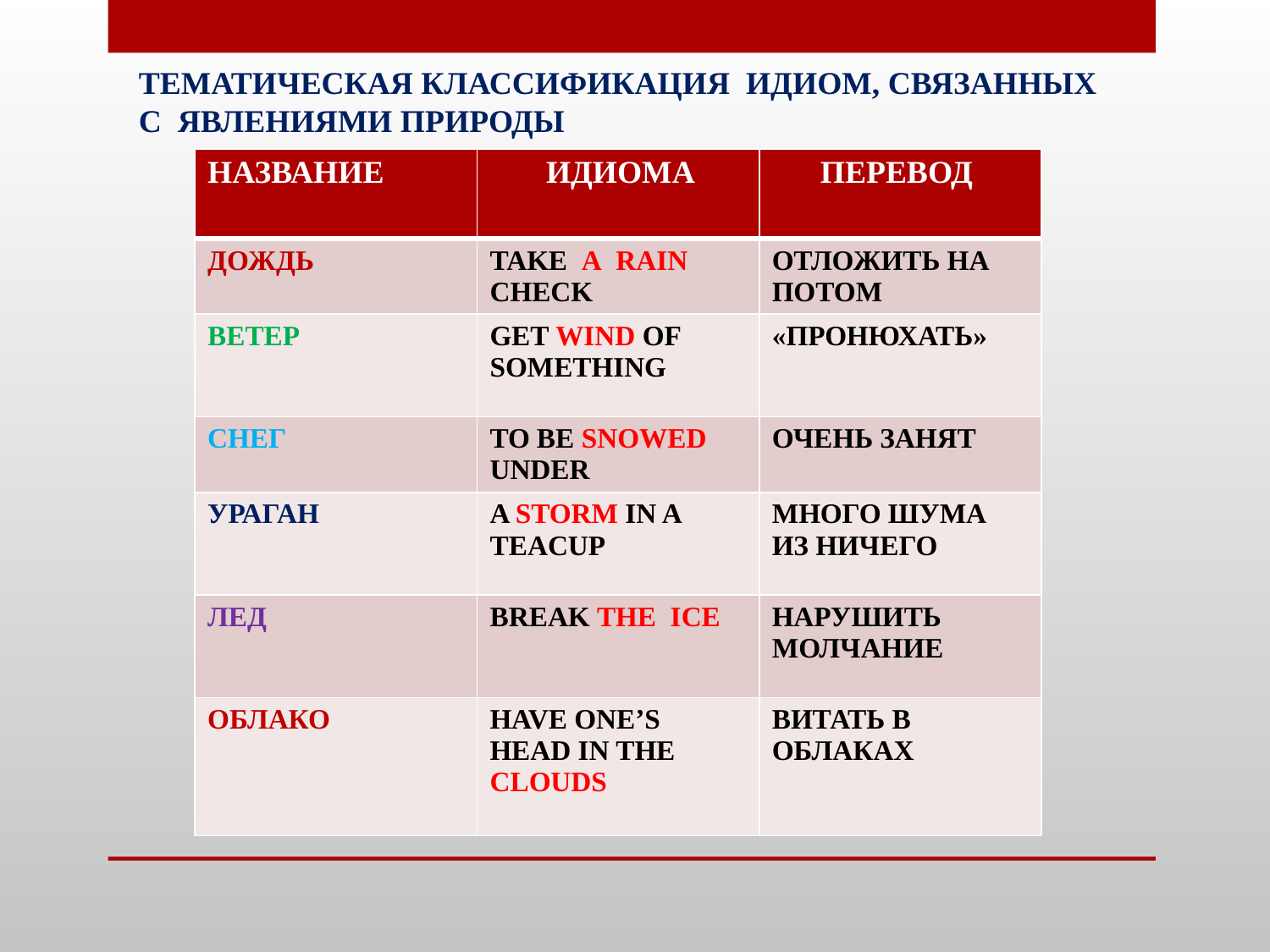

ТЕМАТИЧЕСКАЯ КЛАССИФИКАЦИЯ  ИДИОМ, СВЯЗАННЫХ
С  ЯВЛЕНИЯМИ ПРИРОДЫ
| НАЗВАНИЕ | ИДИОМА | ПЕРЕВОД |
| --- | --- | --- |
| ДОЖДЬ | TAKE A RAIN CHECK | ОТЛОЖИТЬ НА ПОТОМ |
| ВЕТЕР | GET WIND OF SOMETHING | «ПРОНЮХАТЬ» |
| СНЕГ | TO BE SNOWED UNDER | ОЧЕНЬ ЗАНЯТ |
| УРАГАН | A STORM IN A TEACUP | МНОГО ШУМА ИЗ НИЧЕГО |
| ЛЕД | BREAK THE ICE | НАРУШИТЬ МОЛЧАНИЕ |
| ОБЛАКО | HAVE ONE’S HEAD IN THE CLOUDS | ВИТАТЬ В ОБЛАКАХ |